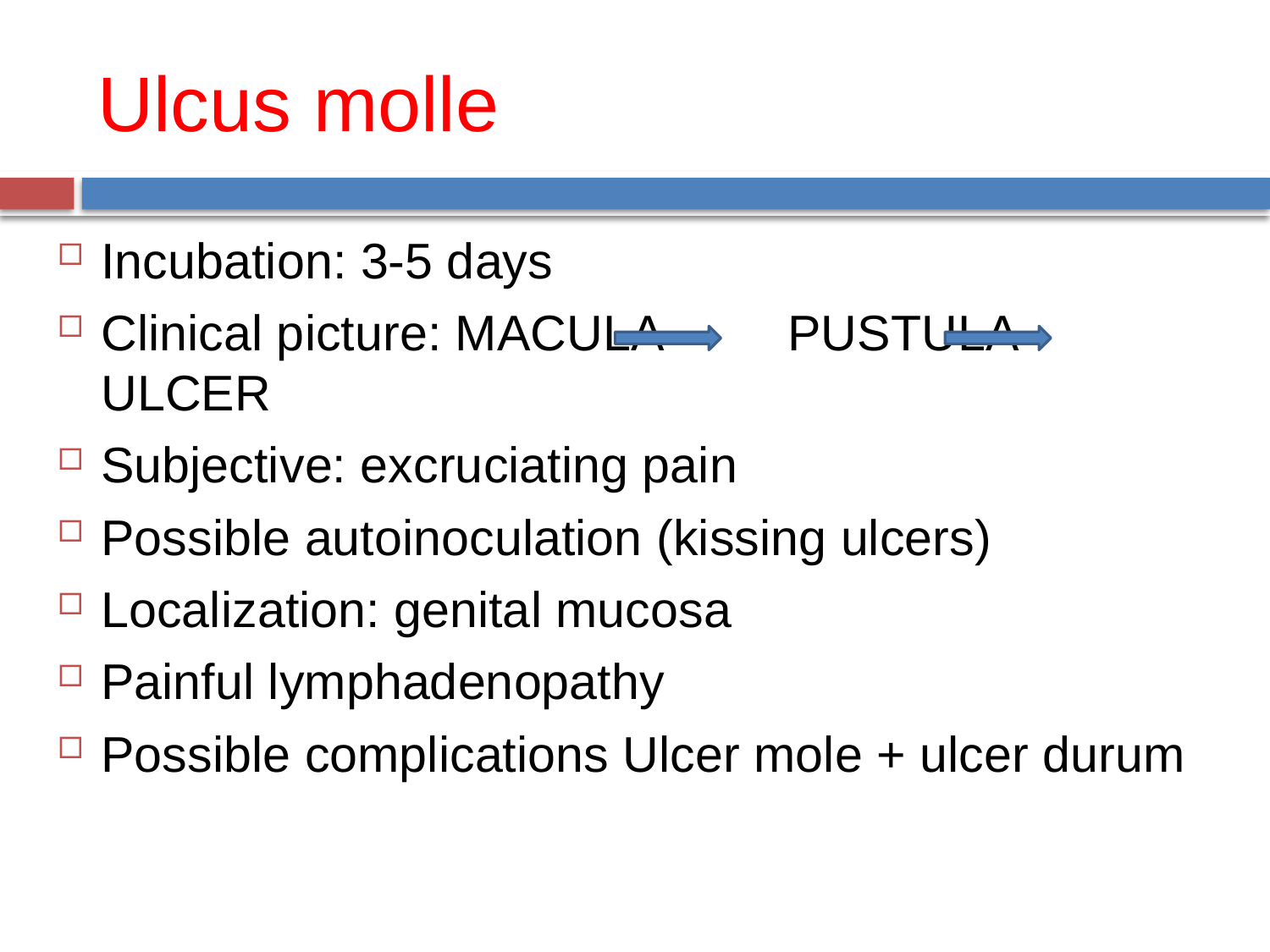

# Ulcus molle
Incubation: 3-5 days
Clinical picture: MACULA         PUSTULA           ULCER
Subjective: excruciating pain
Possible autoinoculation (kissing ulcers)
Localization: genital mucosa
Painful lymphadenopathy
Possible complications Ulcer mole + ulcer durum